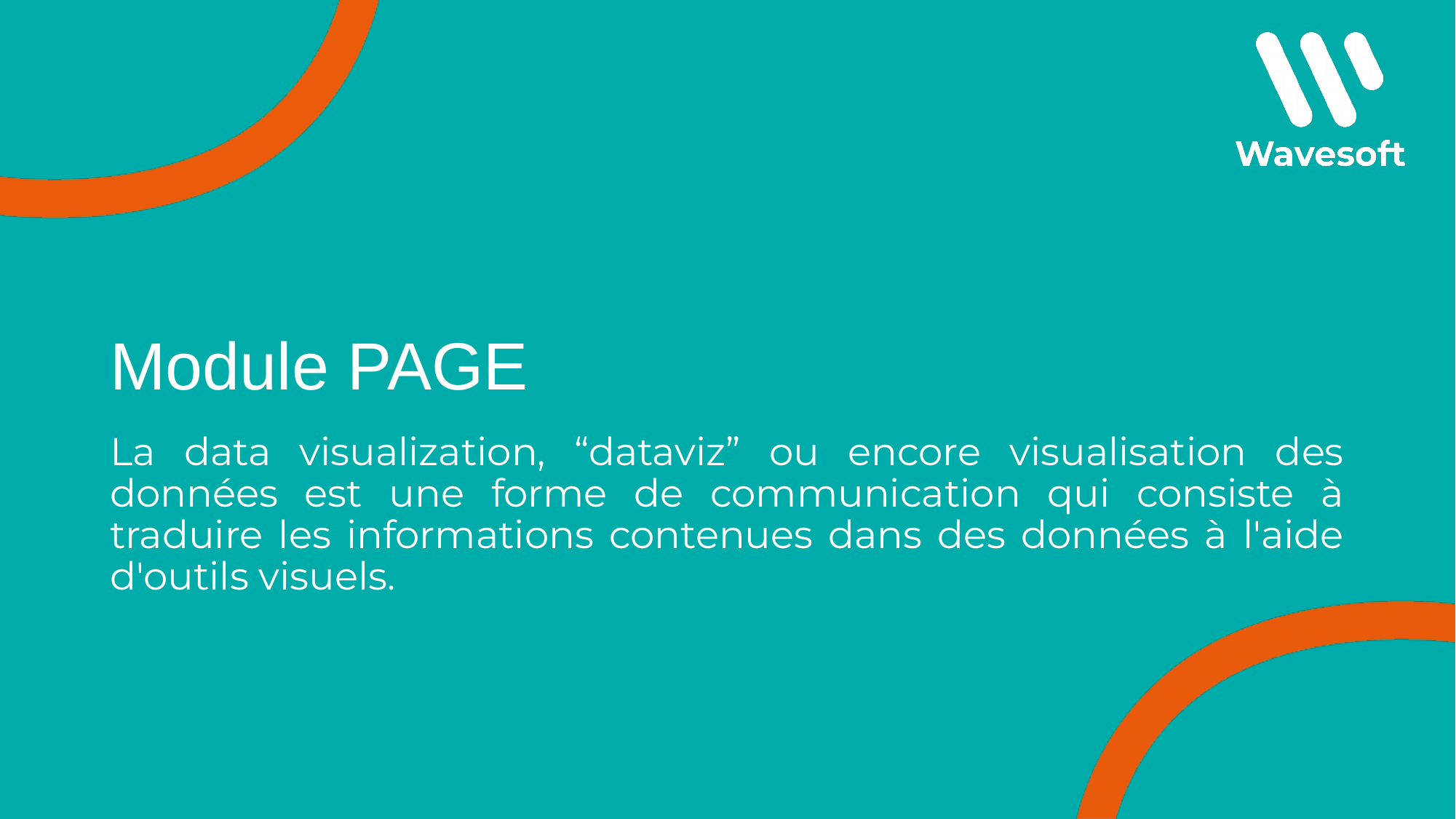

# Module PAGE
La data visualization, “dataviz” ou encore visualisation des données est une forme de communication qui consiste à traduire les informations contenues dans des données à l'aide d'outils visuels.